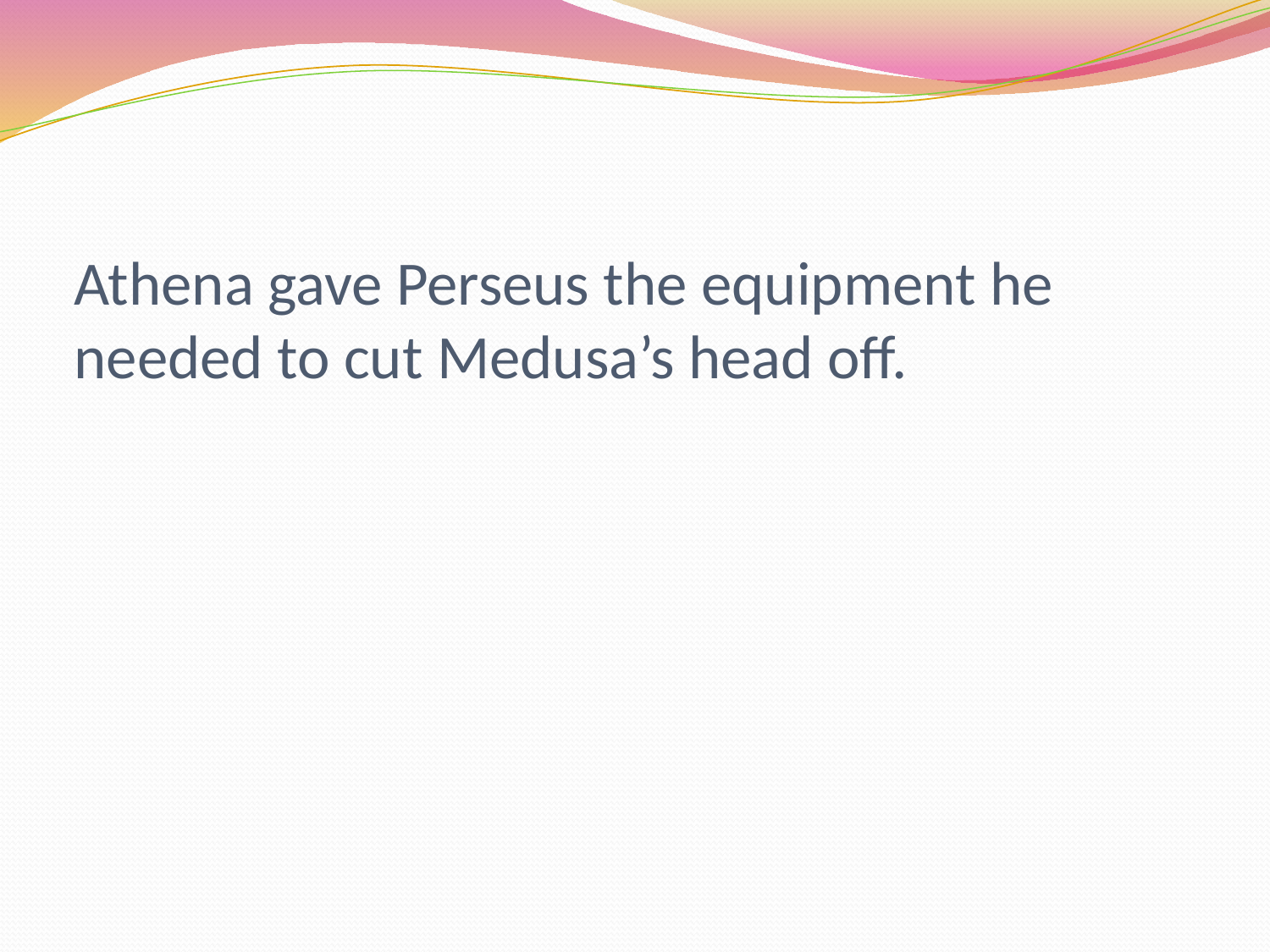

# Athena gave Perseus the equipment he needed to cut Medusa’s head off.